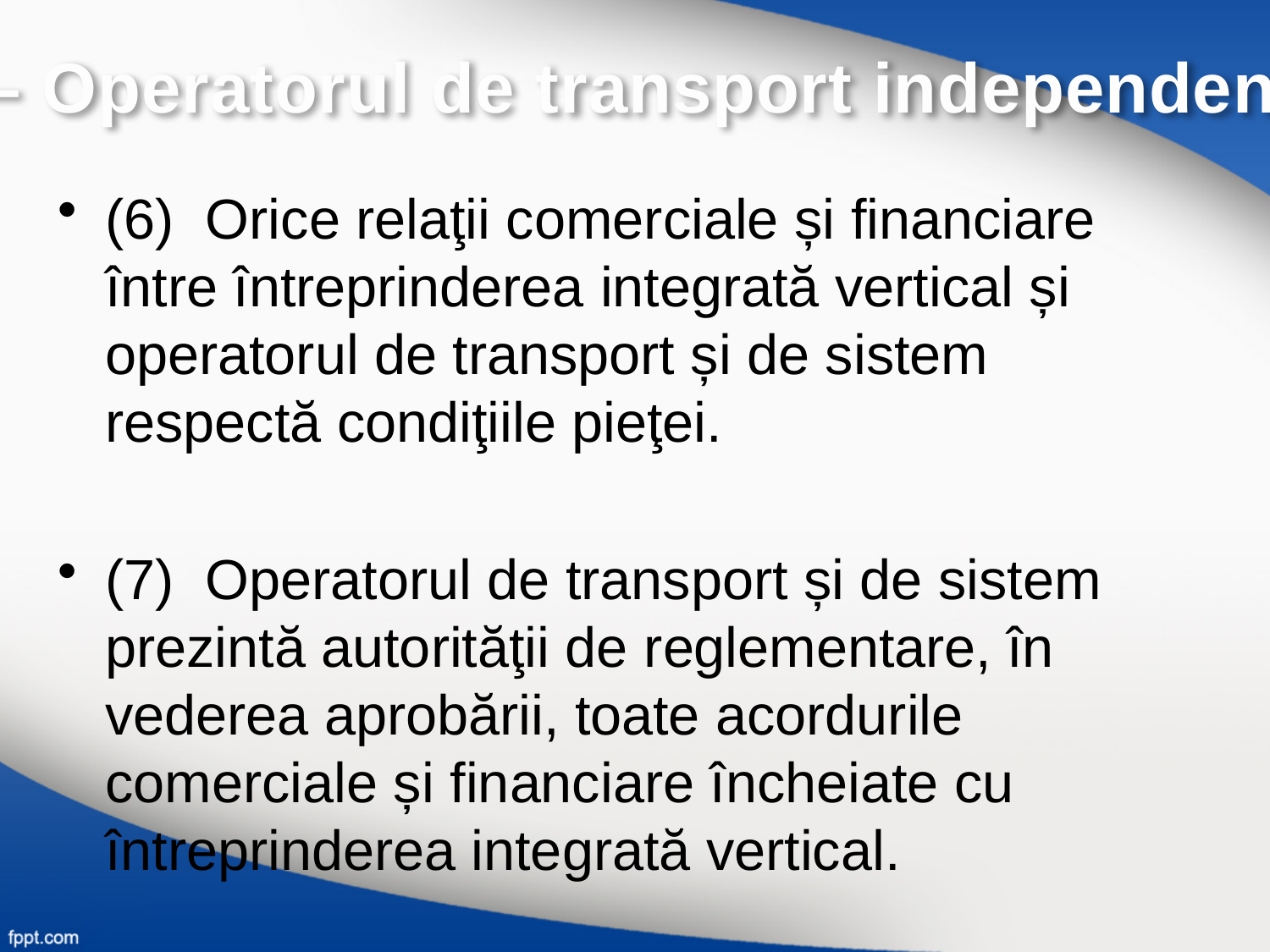

V – Operatorul de transport independent
(6)  Orice relaţii comerciale și financiare între întreprinderea integrată vertical și operatorul de transport și de sistem respectă condiţiile pieţei.

(7)  Operatorul de transport și de sistem prezintă autorităţii de reglementare, în vederea aprobării, toate acordurile comerciale și financiare încheiate cu întreprinderea integrată vertical.